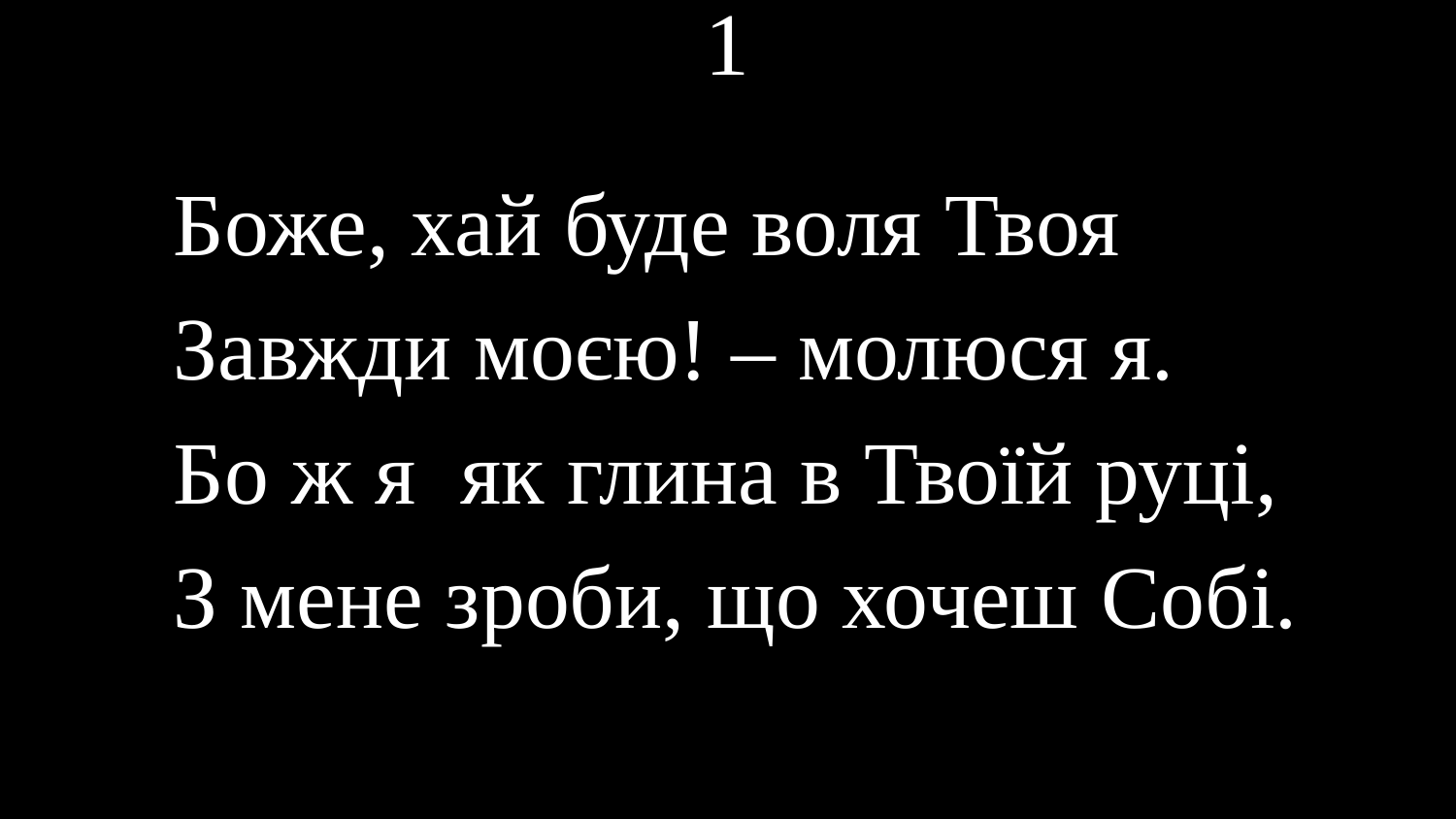

# 1
Боже, хай буде воля Твоя
Завжди моєю! – молюся я.
Бо ж я  як глина в Твоїй руці,
З мене зроби, що хочеш Собі.